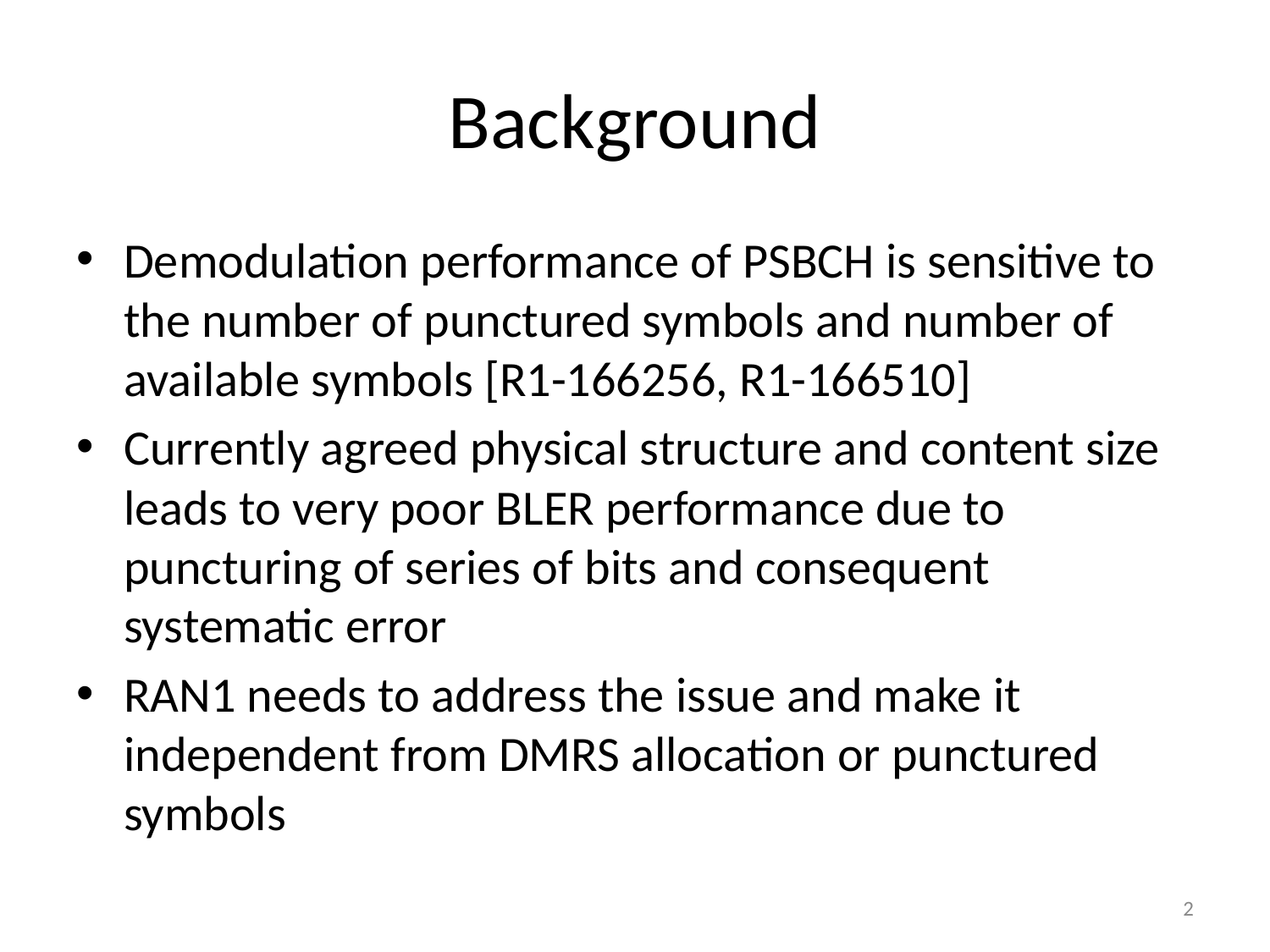

# Background
Demodulation performance of PSBCH is sensitive to the number of punctured symbols and number of available symbols [R1-166256, R1-166510]
Currently agreed physical structure and content size leads to very poor BLER performance due to puncturing of series of bits and consequent systematic error
RAN1 needs to address the issue and make it independent from DMRS allocation or punctured symbols
2